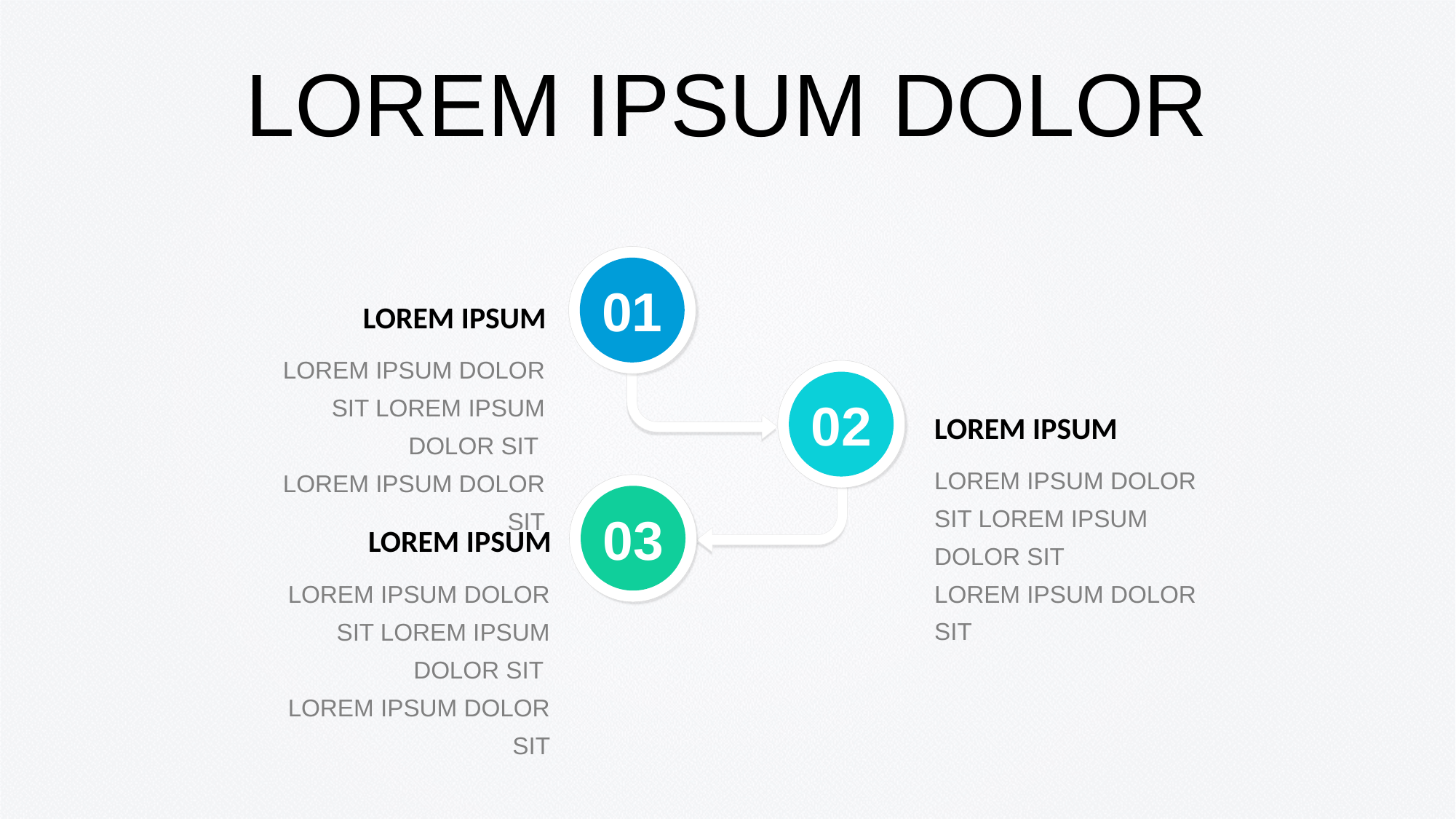

# LOREM IPSUM DOLOR

01
LOREM IPSUM
LOREM IPSUM DOLOR SIT LOREM IPSUM DOLOR SIT
LOREM IPSUM DOLOR SIT

02
LOREM IPSUM
LOREM IPSUM DOLOR SIT LOREM IPSUM DOLOR SIT
LOREM IPSUM DOLOR SIT

03
LOREM IPSUM
LOREM IPSUM DOLOR SIT LOREM IPSUM DOLOR SIT
LOREM IPSUM DOLOR SIT